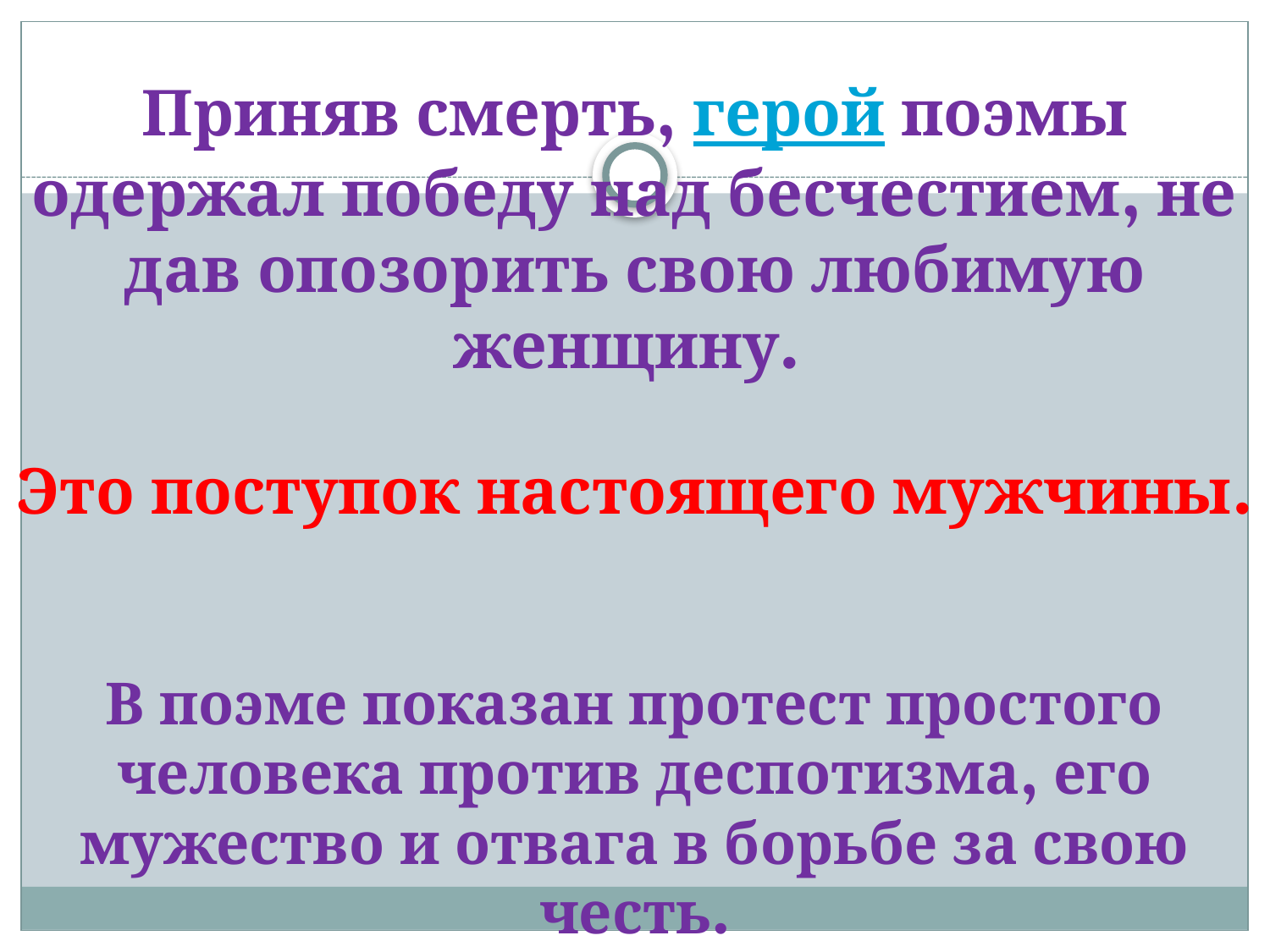

# Приняв смерть, герой поэмы одержал победу над бесчестием, не дав опозорить свою любимую женщину. Это поступок настоящего мужчины. В поэме показан протест простого человека против деспотизма, его мужество и отвага в борьбе за свою честь.